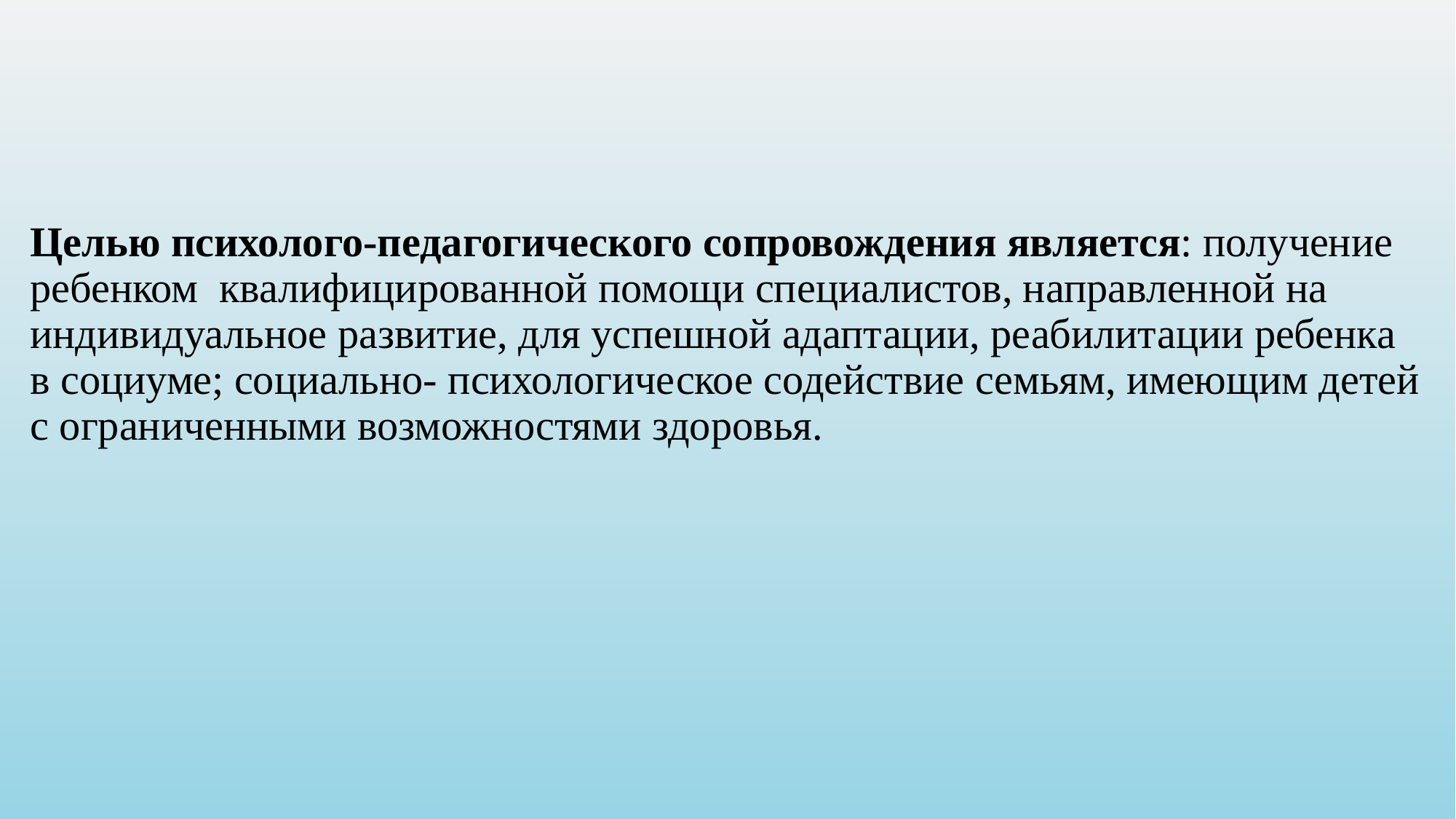

# Целью психолого-педагогического сопровождения является: получение ребенком  квалифицированной помощи специалистов, направленной на индивидуальное развитие, для успешной адаптации, реабилитации ребенка в социуме; социально- психологическое содействие семьям, имеющим детей с ограниченными возможностями здоровья.